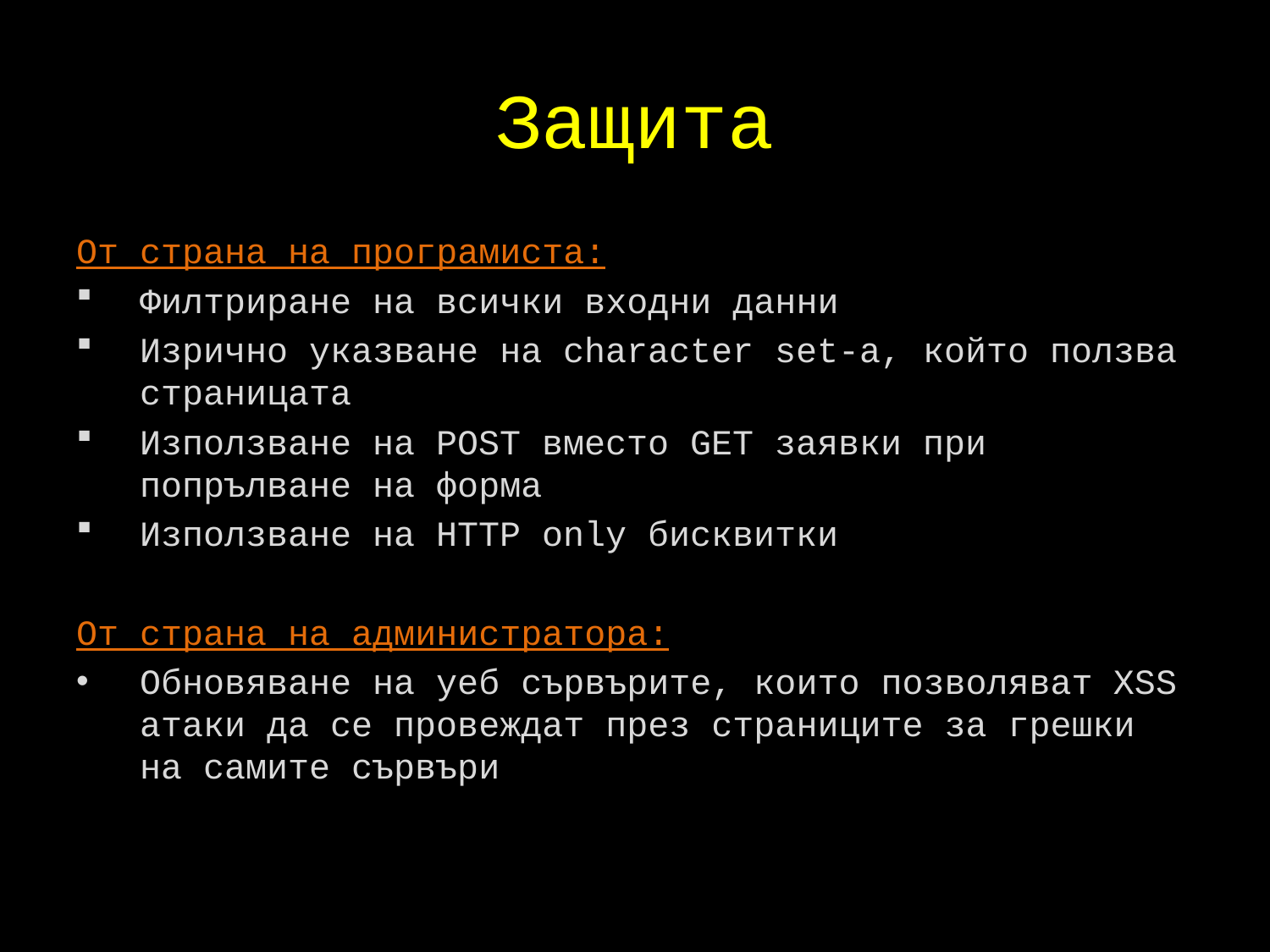

# Защита
От страна на програмиста:
Филтриране на всички входни данни
Изрично указване на character set-а, който ползва страницата
Използване на POST вместо GET заявки при попрълване на форма
Използване на HTTP only бисквитки

От страна на администратора:
Обновяване на уеб сървърите, които позволяват XSS атаки да се провеждат през страниците за грешки на самите сървъри